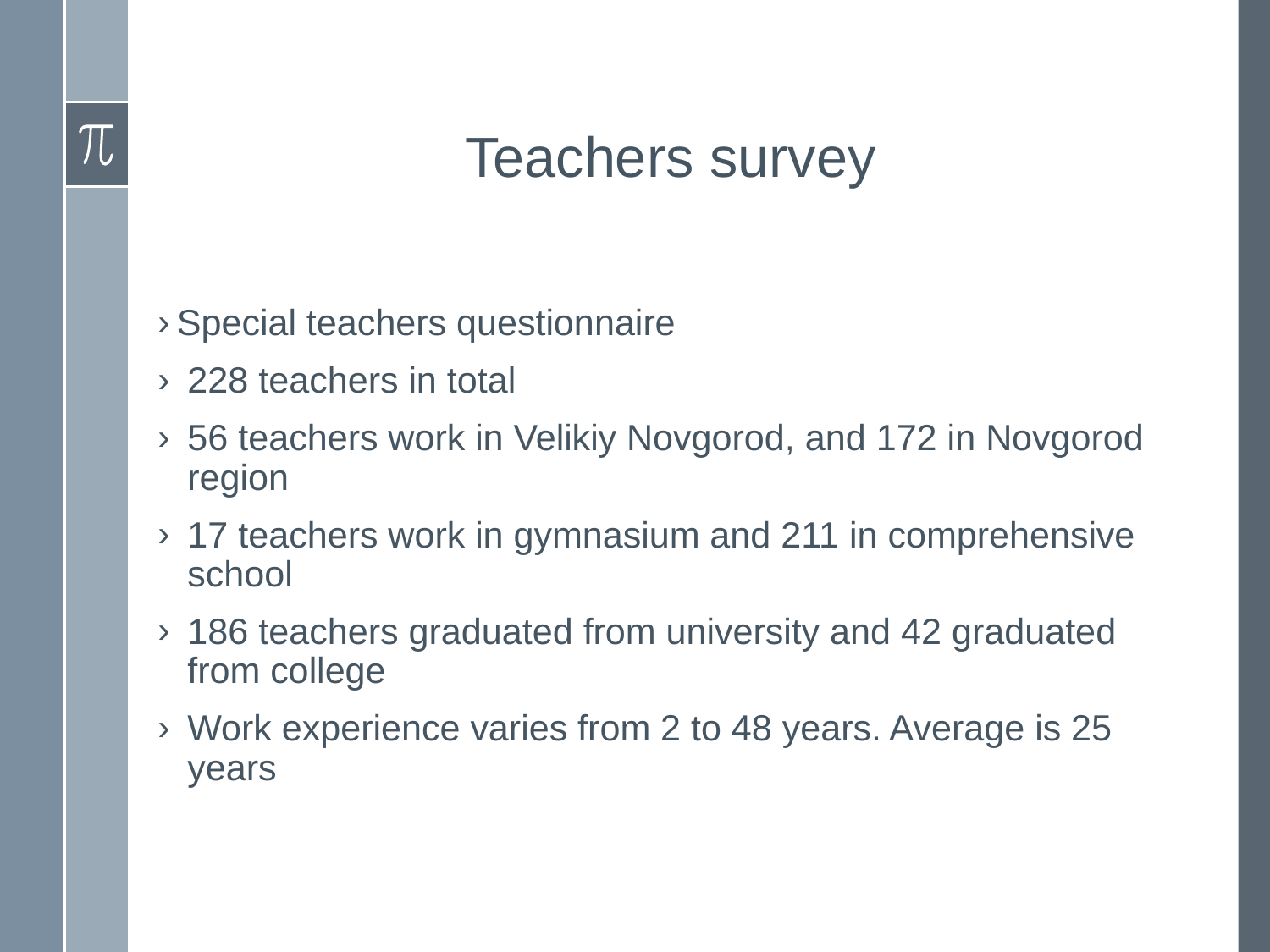

# Teachers survey

 Special teachers questionnaire
228 teachers in total
56 teachers work in Velikiy Novgorod, and 172 in Novgorod region
17 teachers work in gymnasium and 211 in comprehensive school
186 teachers graduated from university and 42 graduated from college
Work experience varies from 2 to 48 years. Average is 25 years